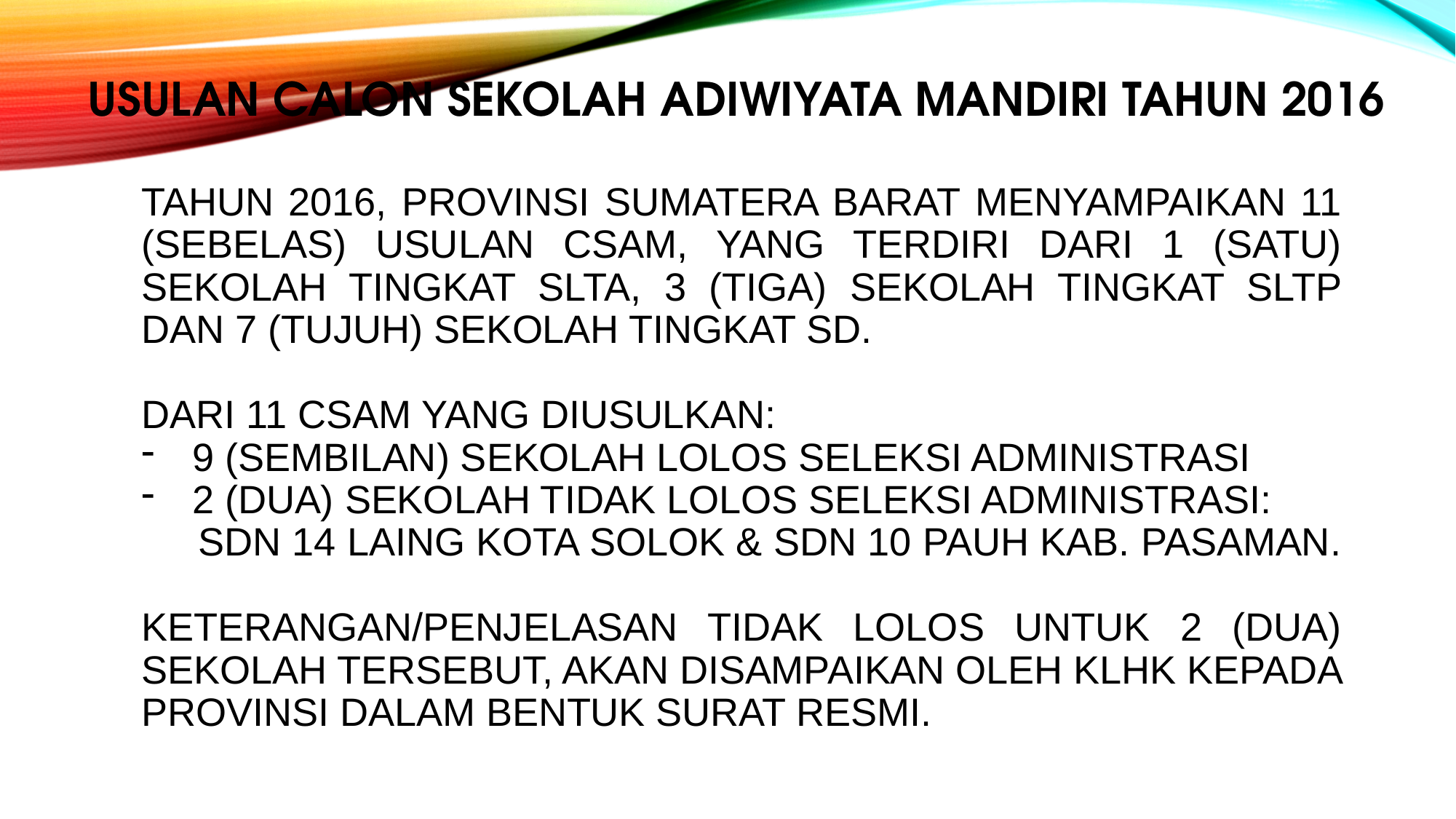

# USULAN CALON SEKOLAH ADIWIYATA MANDIRI tahun 2016
tahun 2016, provinsi sumatera barat menyampaikan 11 (sebelas) usulan csam, yang terdiri dari 1 (satu) sekolah tingkat slta, 3 (tiga) sekolah tingkat sltp dan 7 (tujuh) sekolah tingkat SD.

Dari 11 csam yang diusulkan:
9 (sembilan) sekolah lolos seleksi administrasi
2 (dua) sekolah tidak lolos seleksi administrasi:
	SDN 14 Laing Kota Solok & SDN 10 Pauh Kab. Pasaman.

Keterangan/penjelasan tidak lolos untuk 2 (dua) sekolah tersebut, akan disampaikan oleh KLHK kepada provinsi dalam bentuk surat resmi.